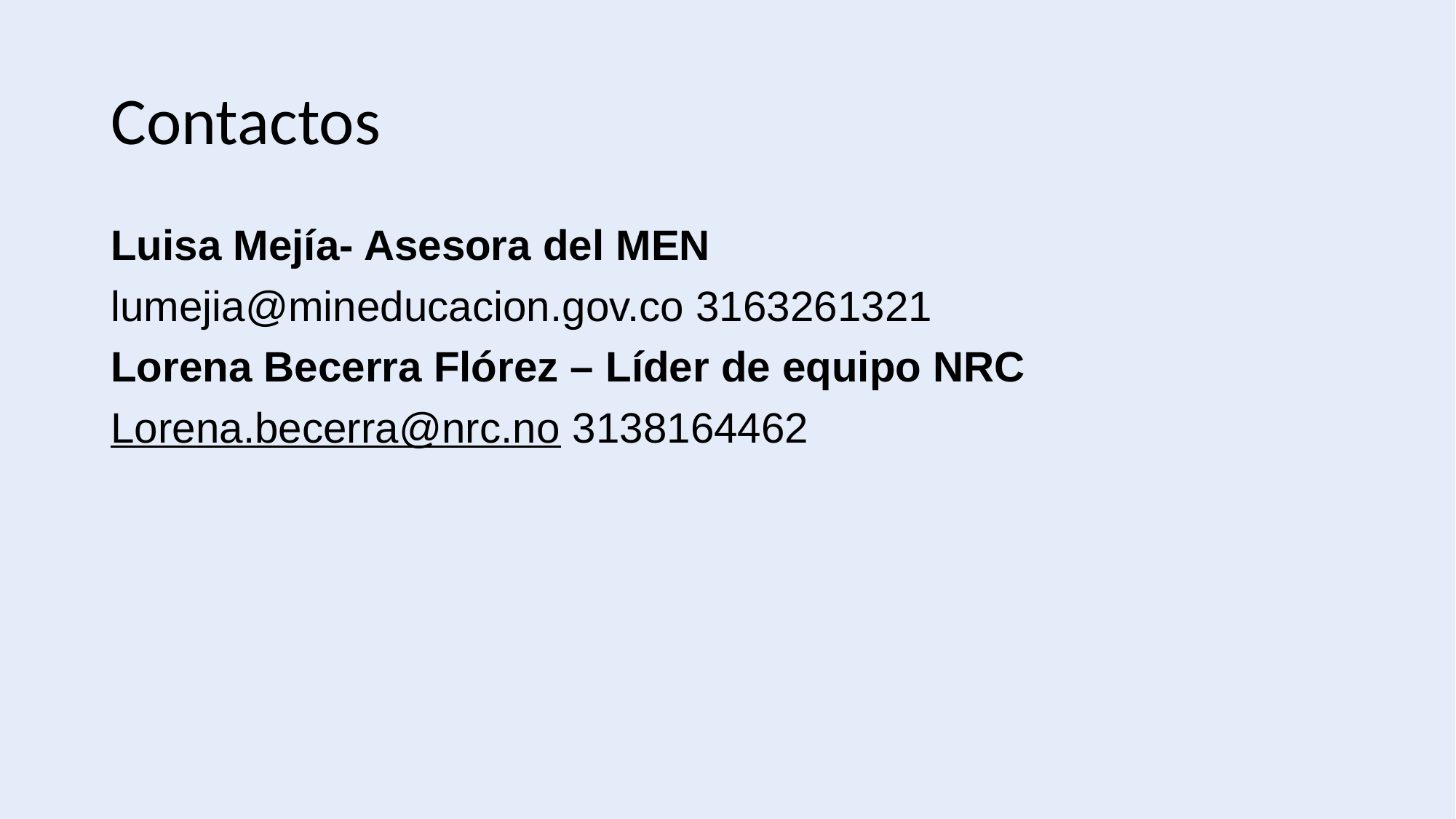

# Contactos
Luisa Mejía- Asesora del MEN
lumejia@mineducacion.gov.co 3163261321
Lorena Becerra Flórez – Líder de equipo NRC
Lorena.becerra@nrc.no 3138164462